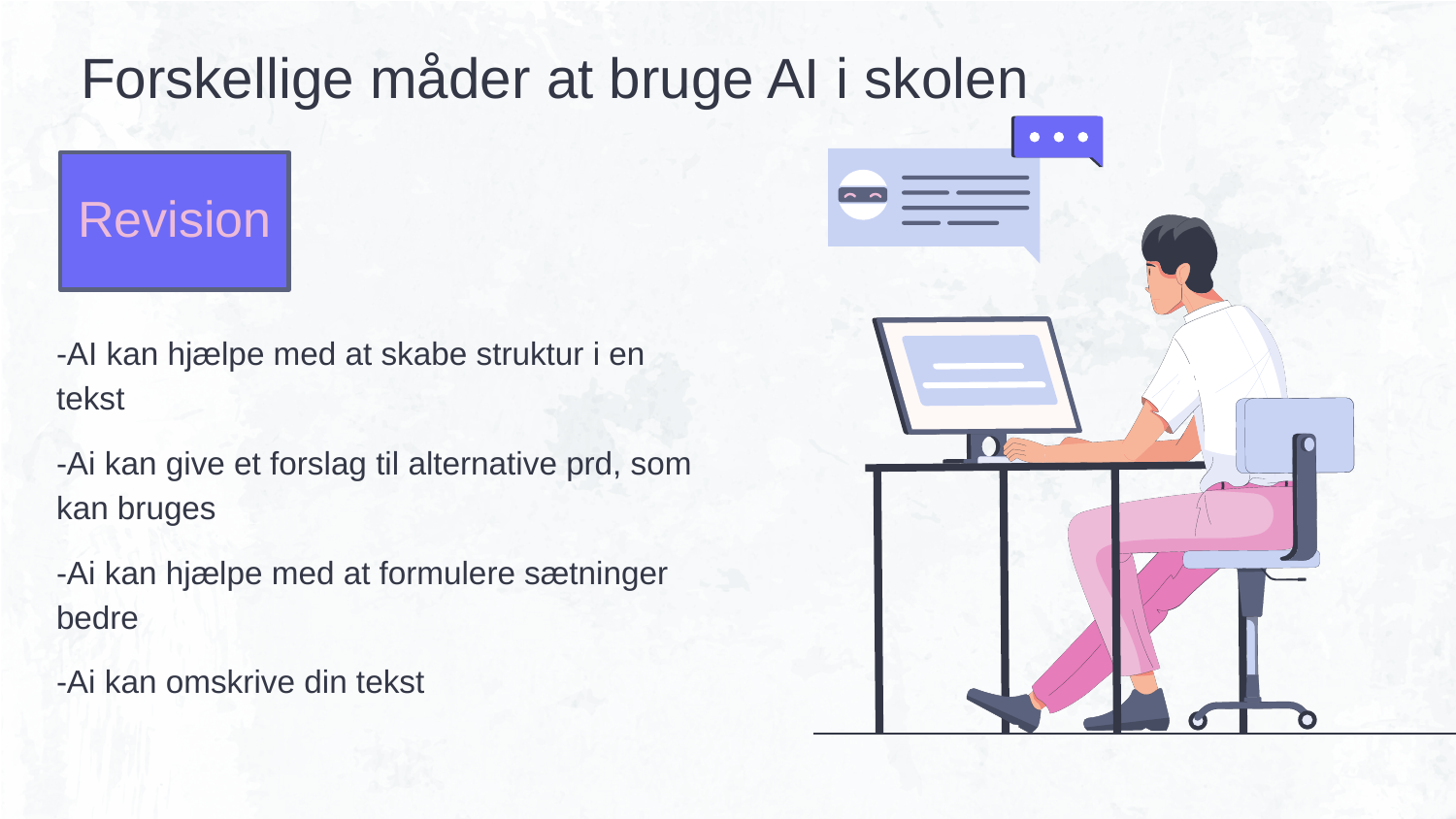

# Forskellige måder at bruge AI i skolen

Revision
-AI kan hjælpe med at skabe struktur i en tekst
-Ai kan give et forslag til alternative prd, som kan bruges
-Ai kan hjælpe med at formulere sætninger bedre
-Ai kan omskrive din tekst